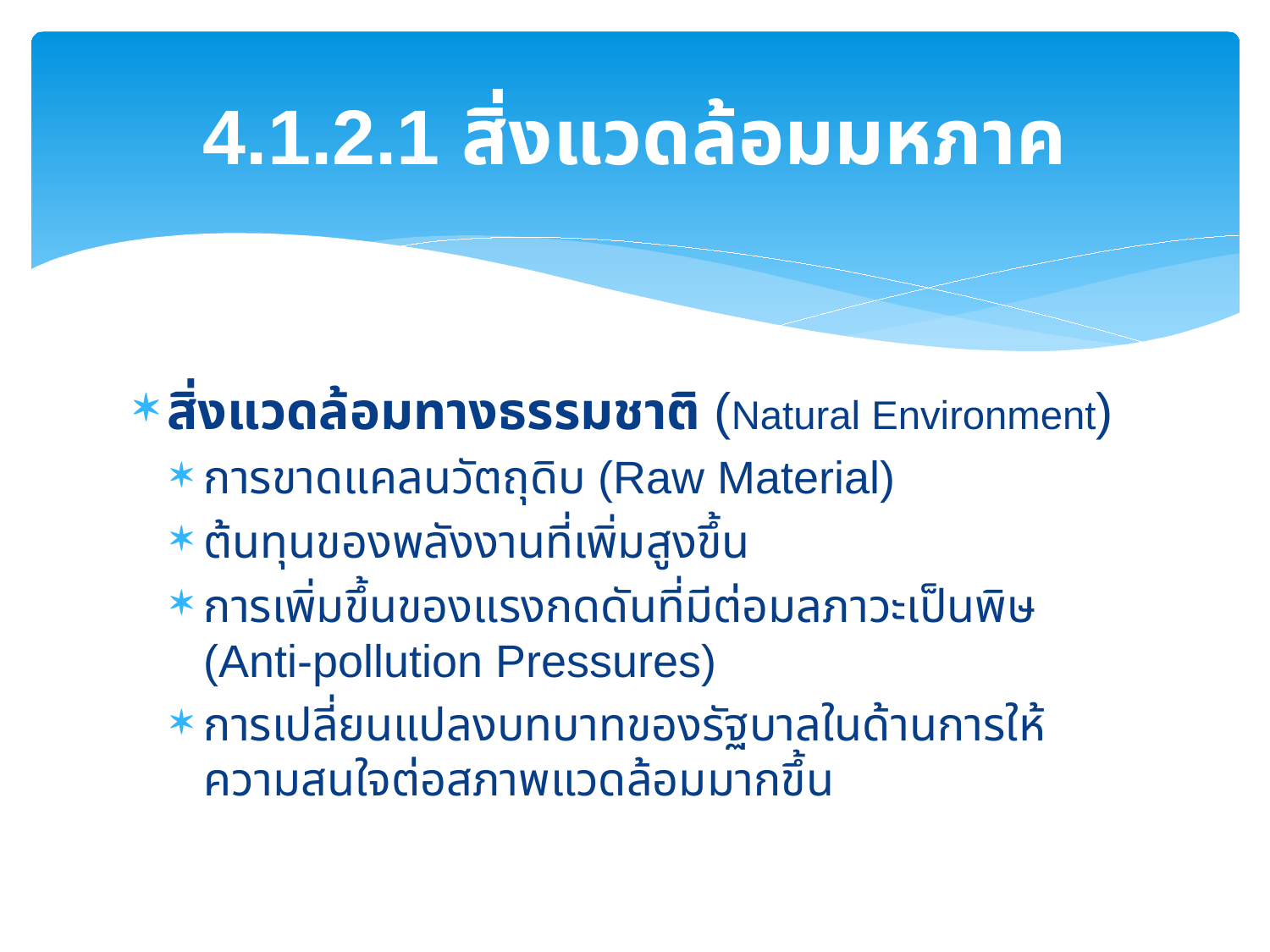

# 4.1.2.1 สิ่งแวดล้อมมหภาค
สิ่งแวดล้อมทางธรรมชาติ (Natural Environment)
การขาดแคลนวัตถุดิบ (Raw Material)
ต้นทุนของพลังงานที่เพิ่มสูงขึ้น
การเพิ่มขึ้นของแรงกดดันที่มีต่อมลภาวะเป็นพิษ (Anti-pollution Pressures)
การเปลี่ยนแปลงบทบาทของรัฐบาลในด้านการให้ความสนใจต่อสภาพแวดล้อมมากขึ้น